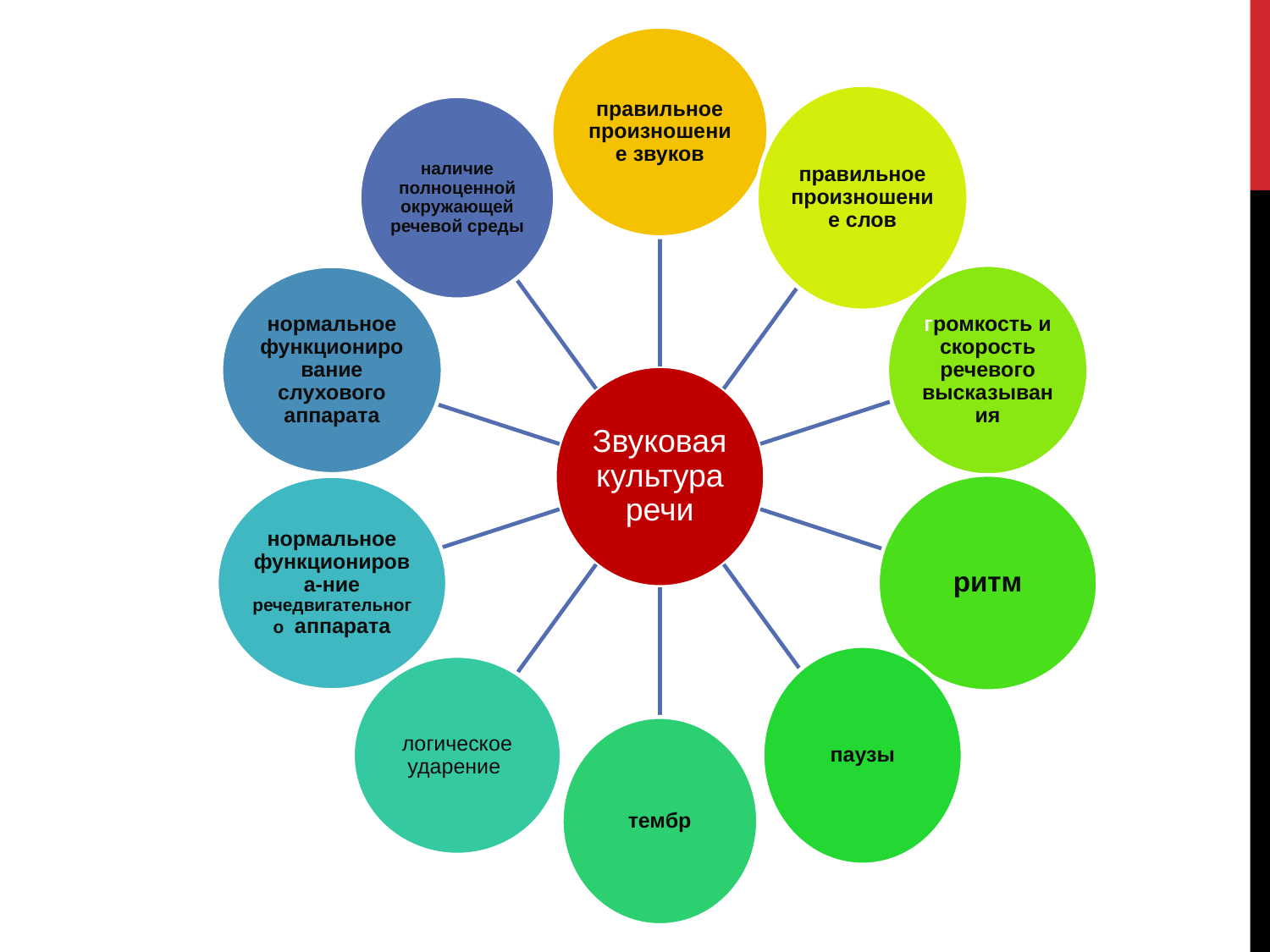

#
Звуковая культура речи

правильное произношение звуков

правильное произношение слов

громкость и скорость речевого высказывания

ритм

паузы

тембр

логическое ударение

нормальное функционирова-ние речедвигательного  аппарата

нормальное функционирование слухового аппарата

наличие полноценной окружающей речевой среды